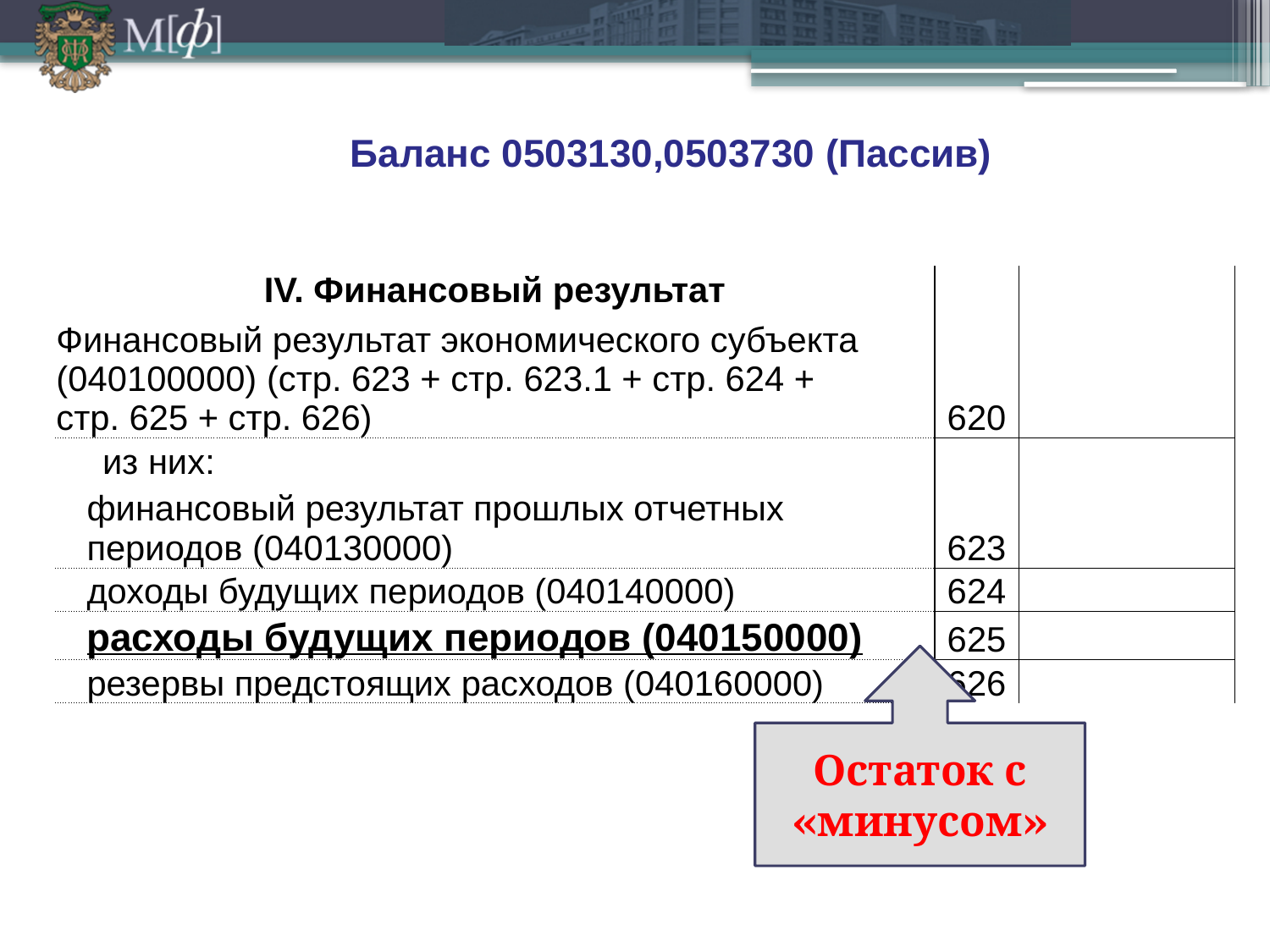

Баланс 0503130,0503730 (Пассив)
| IV. Финансовый результат |  |  |
| --- | --- | --- |
| Финансовый результат экономического субъекта (040100000) (стр. 623 + стр. 623.1 + стр. 624 + стр. 625 + стр. 626) | 620 |  |
| из них: |  |  |
| финансовый результат прошлых отчетных периодов (040130000) | 623 |  |
| доходы будущих периодов (040140000) | 624 |  |
| расходы будущих периодов (040150000) | 625 |  |
| резервы предстоящих расходов (040160000) | 626 |  |
Остаток с «минусом»